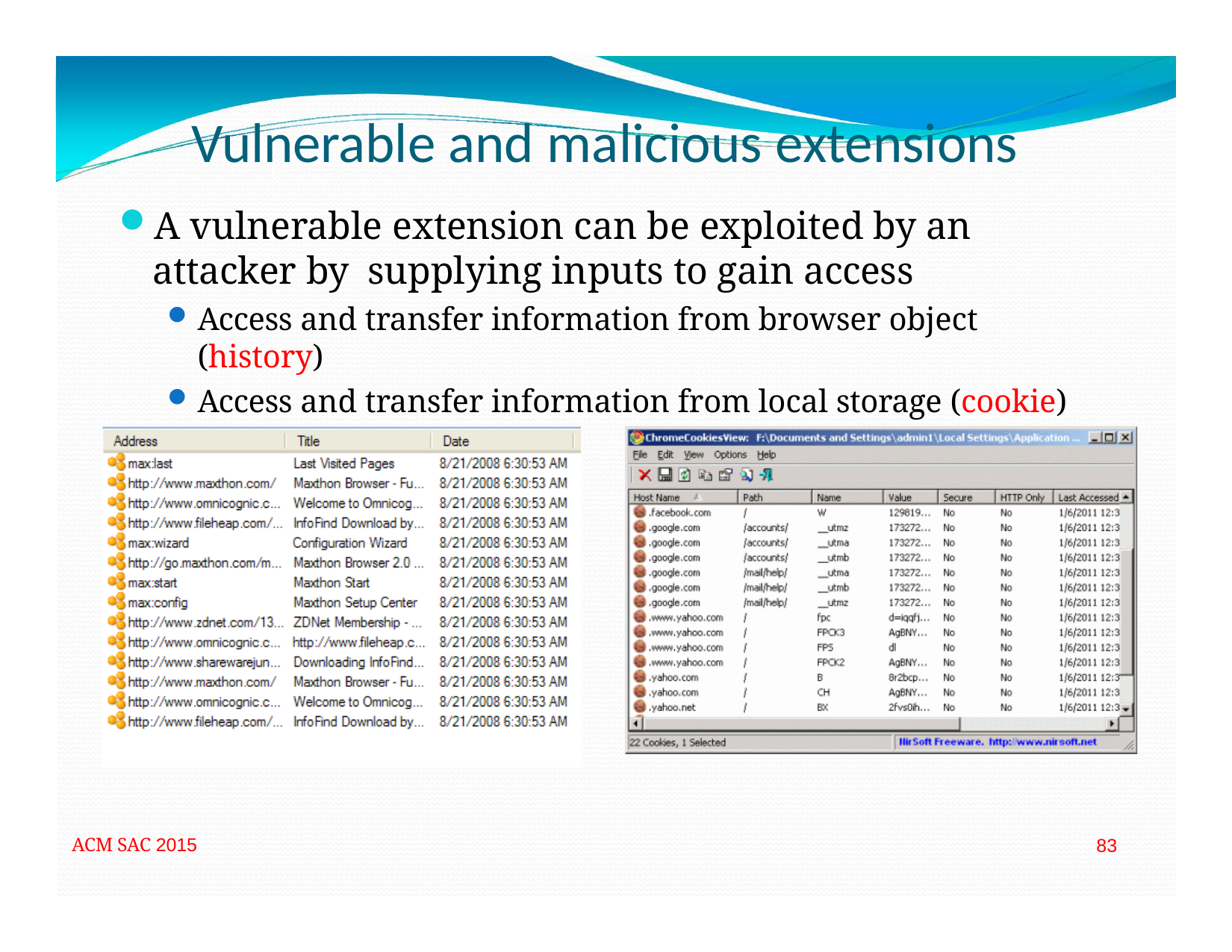

# Vulnerable and malicious extensions
A vulnerable extension can be exploited by an attacker by  supplying inputs to gain access
Access and transfer information from browser object (history)
Access and transfer information from local storage (cookie)

ACM SAC 2015
83